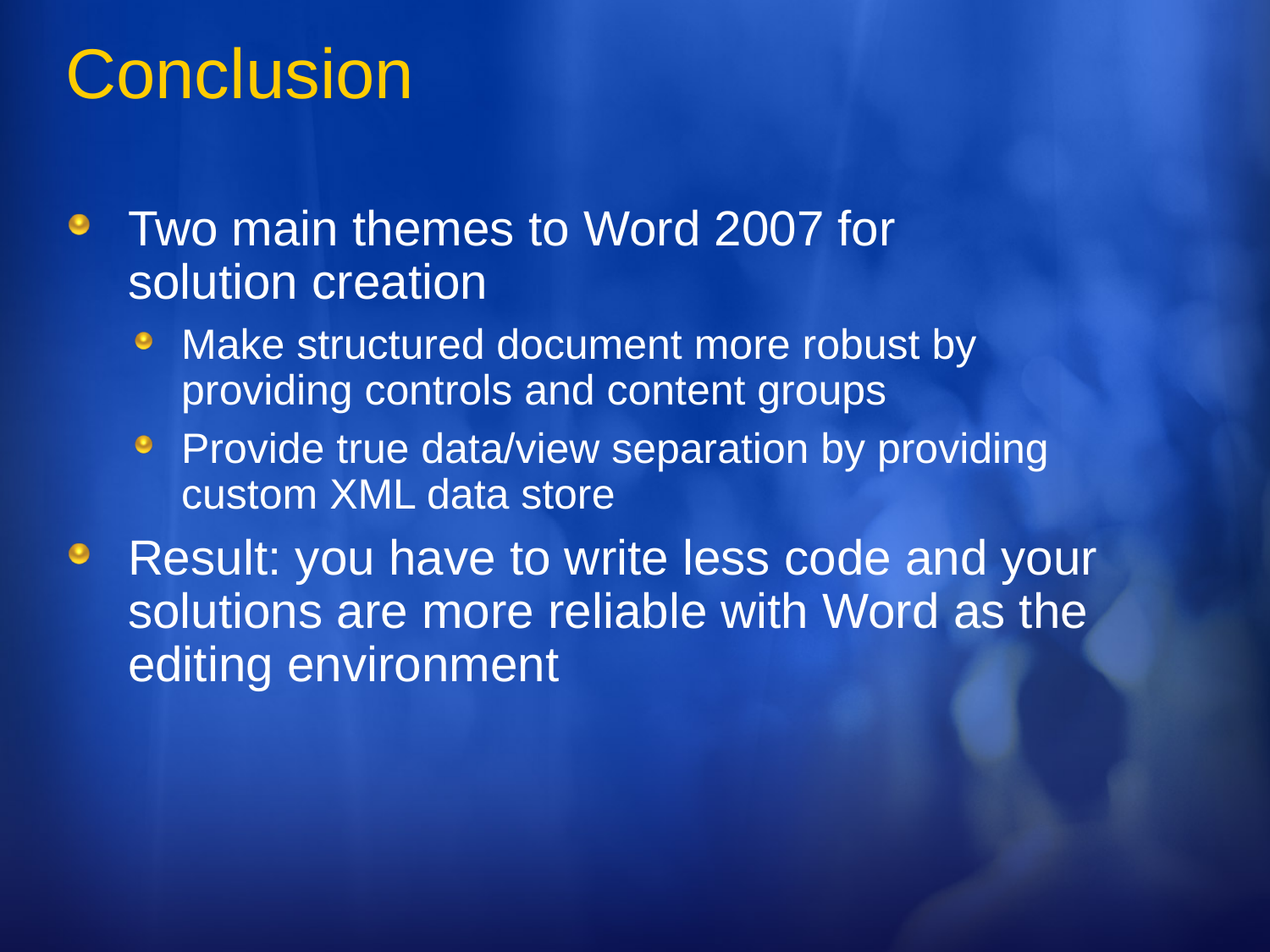

# Conclusion
Two main themes to Word 2007 for
solution creation
Make structured document more robust by
providing controls and content groups
Provide true data/view separation by providing
custom XML data store
Result: you have to write less code and your solutions are more reliable with Word as the editing environment